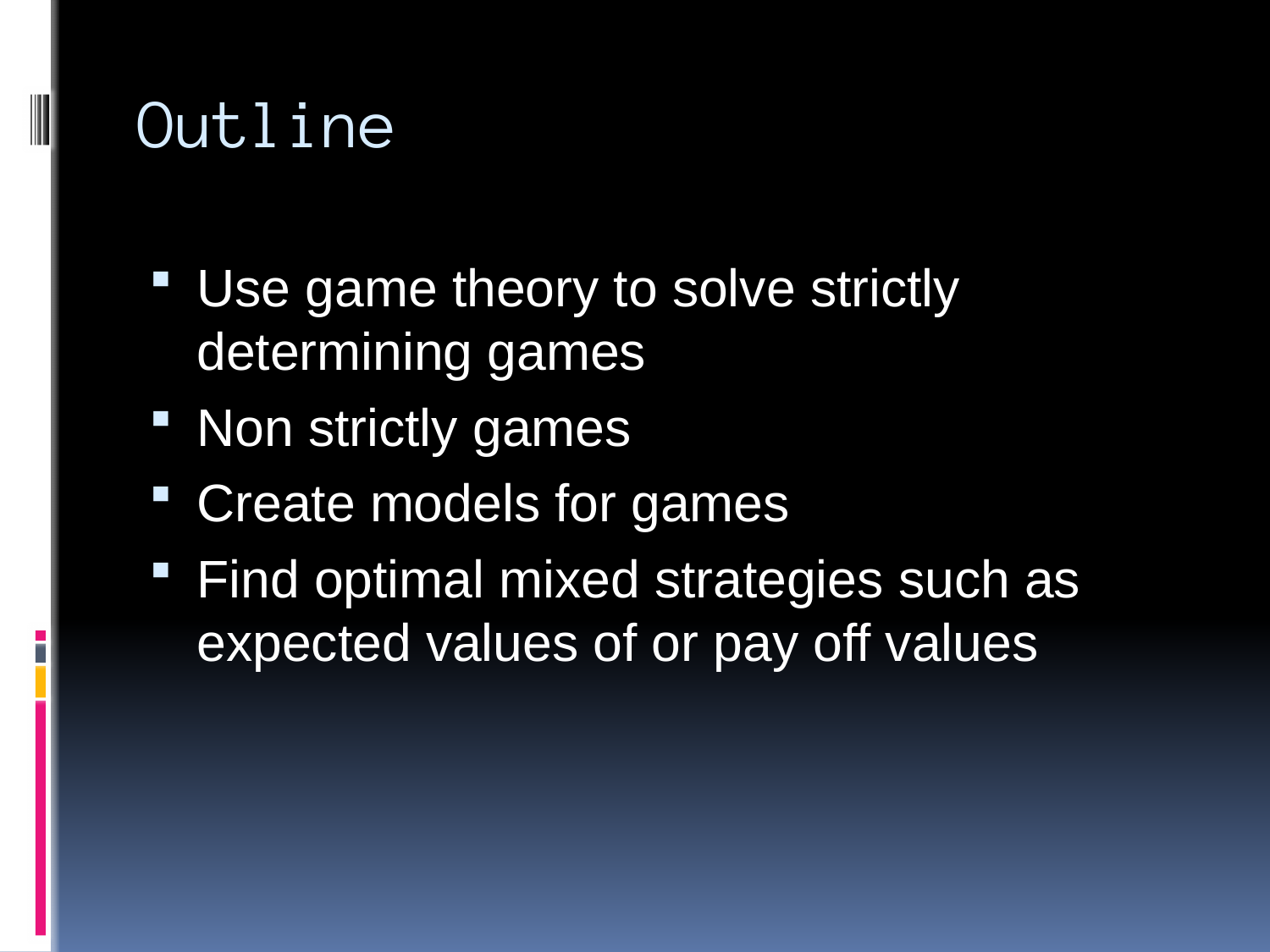

# Outline
Use game theory to solve strictly determining games
Non strictly games
Create models for games
Find optimal mixed strategies such as expected values of or pay off values